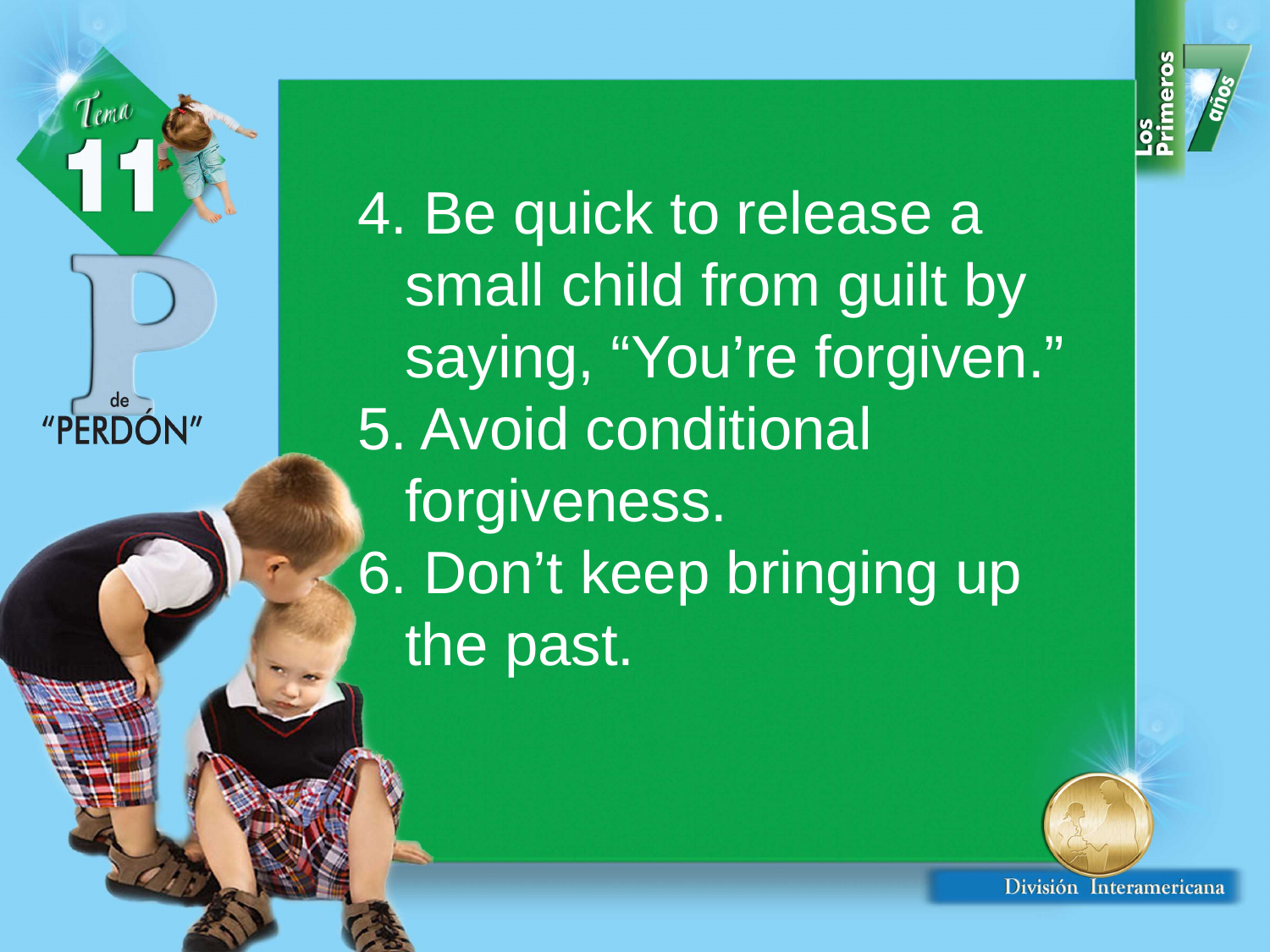

4. Be quick to release a small child from guilt by saying, “You’re forgiven.”
5. Avoid conditional forgiveness.
6. Don’t keep bringing up the past.